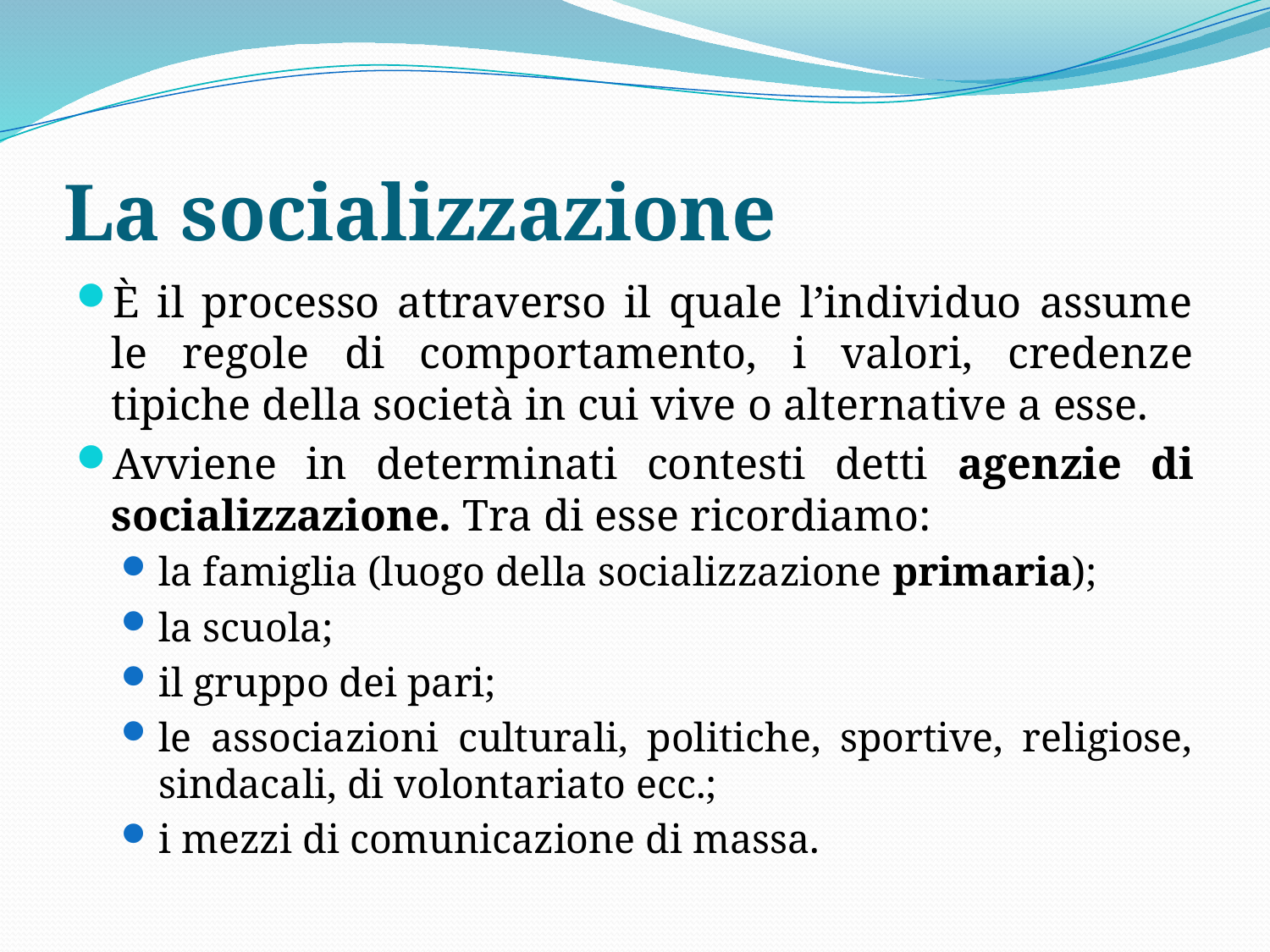

# La socializzazione
È il processo attraverso il quale l’individuo assume le regole di comportamento, i valori, credenze tipiche della società in cui vive o alternative a esse.
Avviene in determinati contesti detti agenzie di socializzazione. Tra di esse ricordiamo:
la famiglia (luogo della socializzazione primaria);
la scuola;
il gruppo dei pari;
le associazioni culturali, politiche, sportive, religiose, sindacali, di volontariato ecc.;
i mezzi di comunicazione di massa.